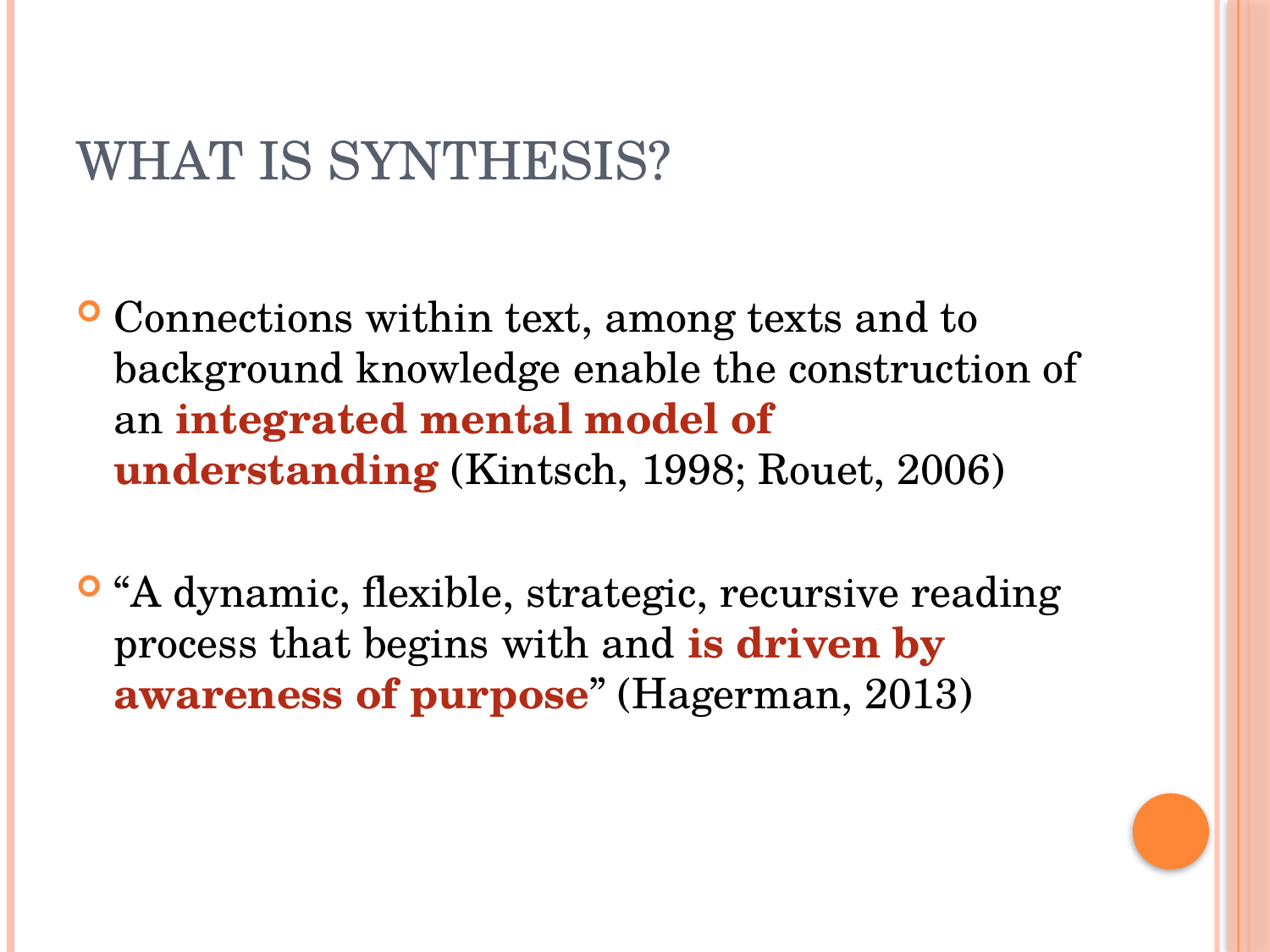

# What is Synthesis?

Connections within text, among texts and to background knowledge enable the construction of an integrated mental model of understanding (Kintsch, 1998; Rouet, 2006)

“A dynamic, flexible, strategic, recursive reading process that begins with and is driven by awareness of purpose” (Hagerman, 2013)